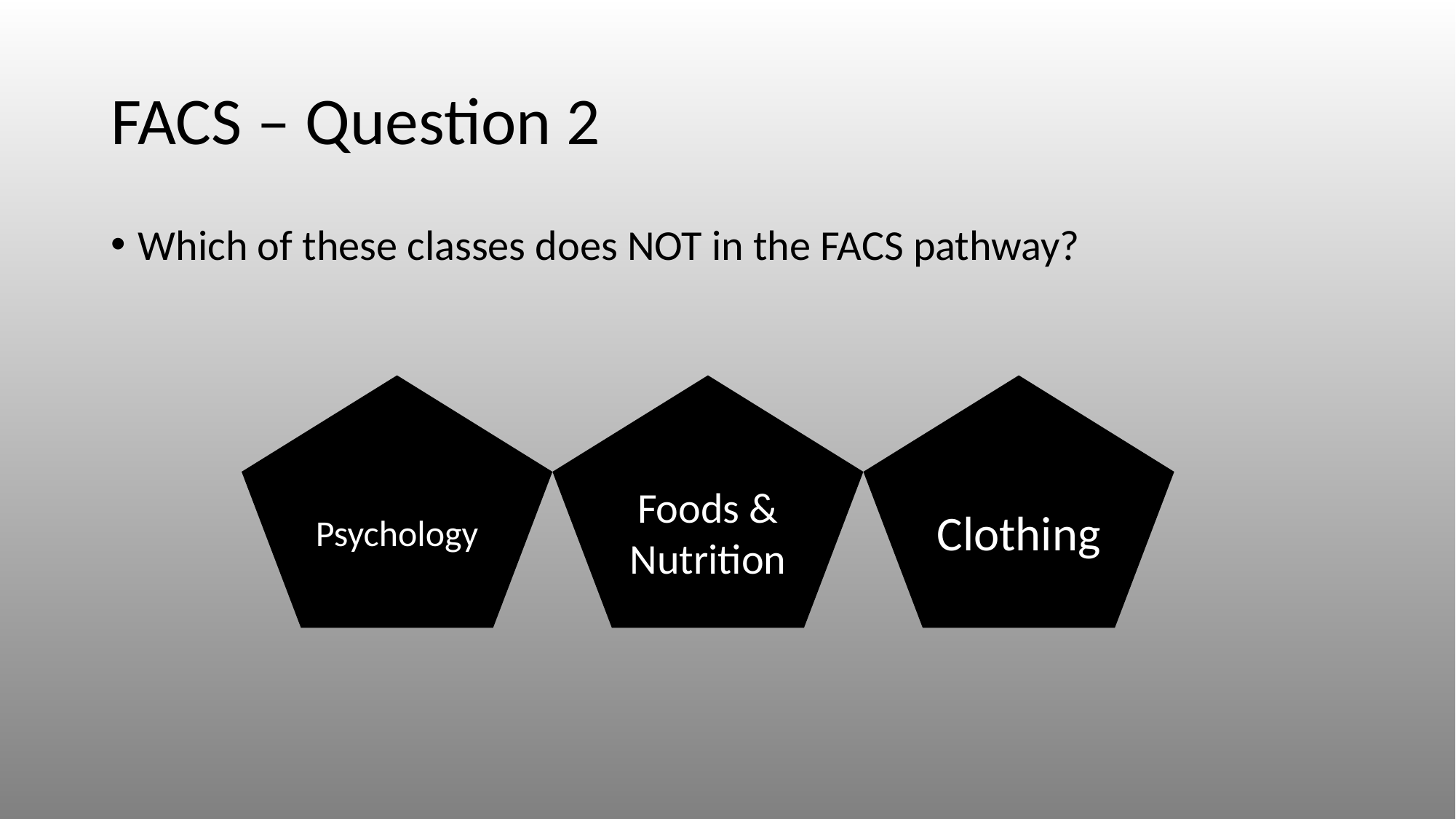

# FACS – Question 2
Which of these classes does NOT in the FACS pathway?
Psychology
Foods & Nutrition
Clothing